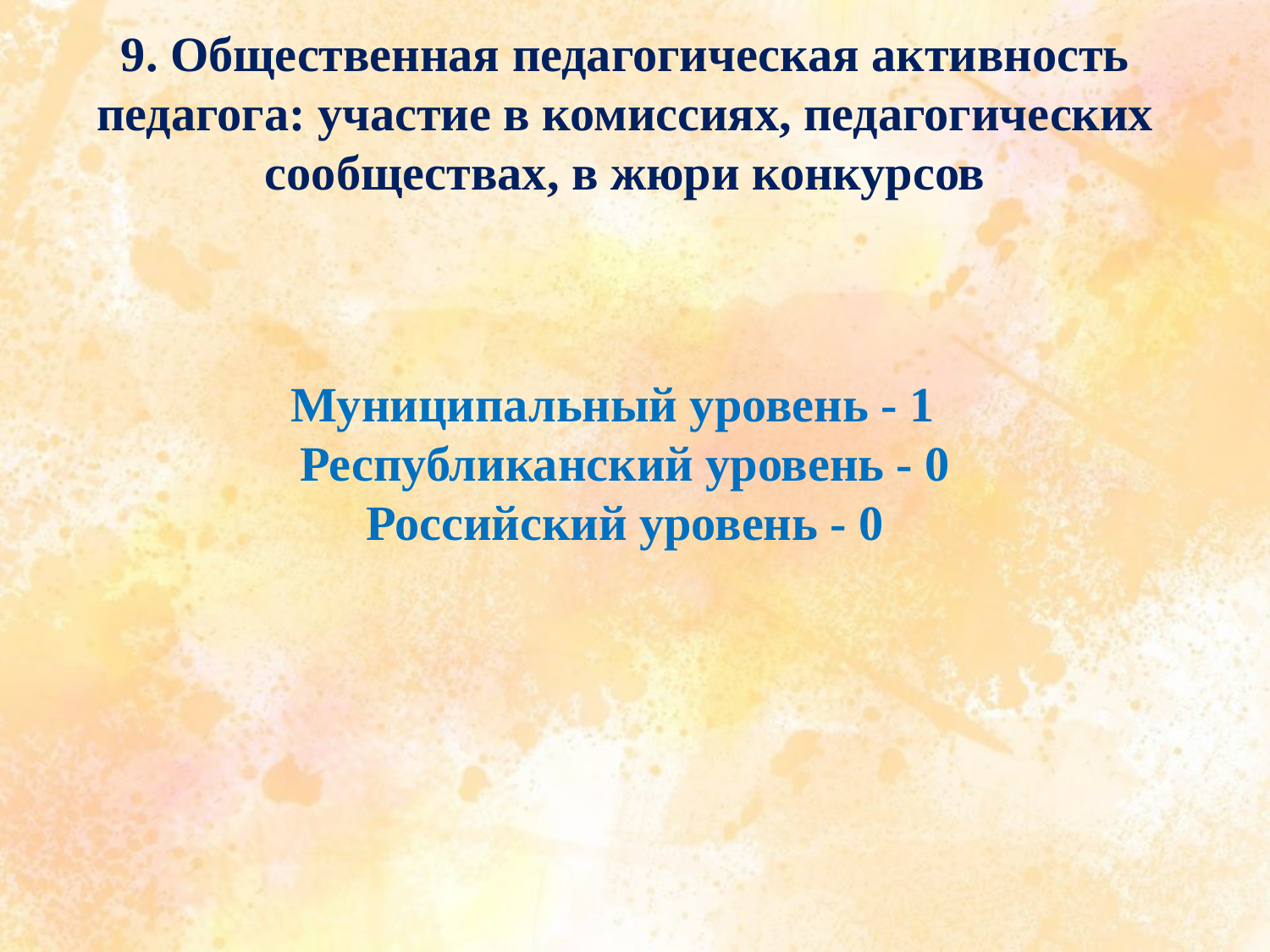

9. Общественная педагогическая активность педагога: участие в комиссиях, педагогических сообществах, в жюри конкурсов
Муниципальный уровень - 1
Республиканский уровень - 0
Российский уровень - 0